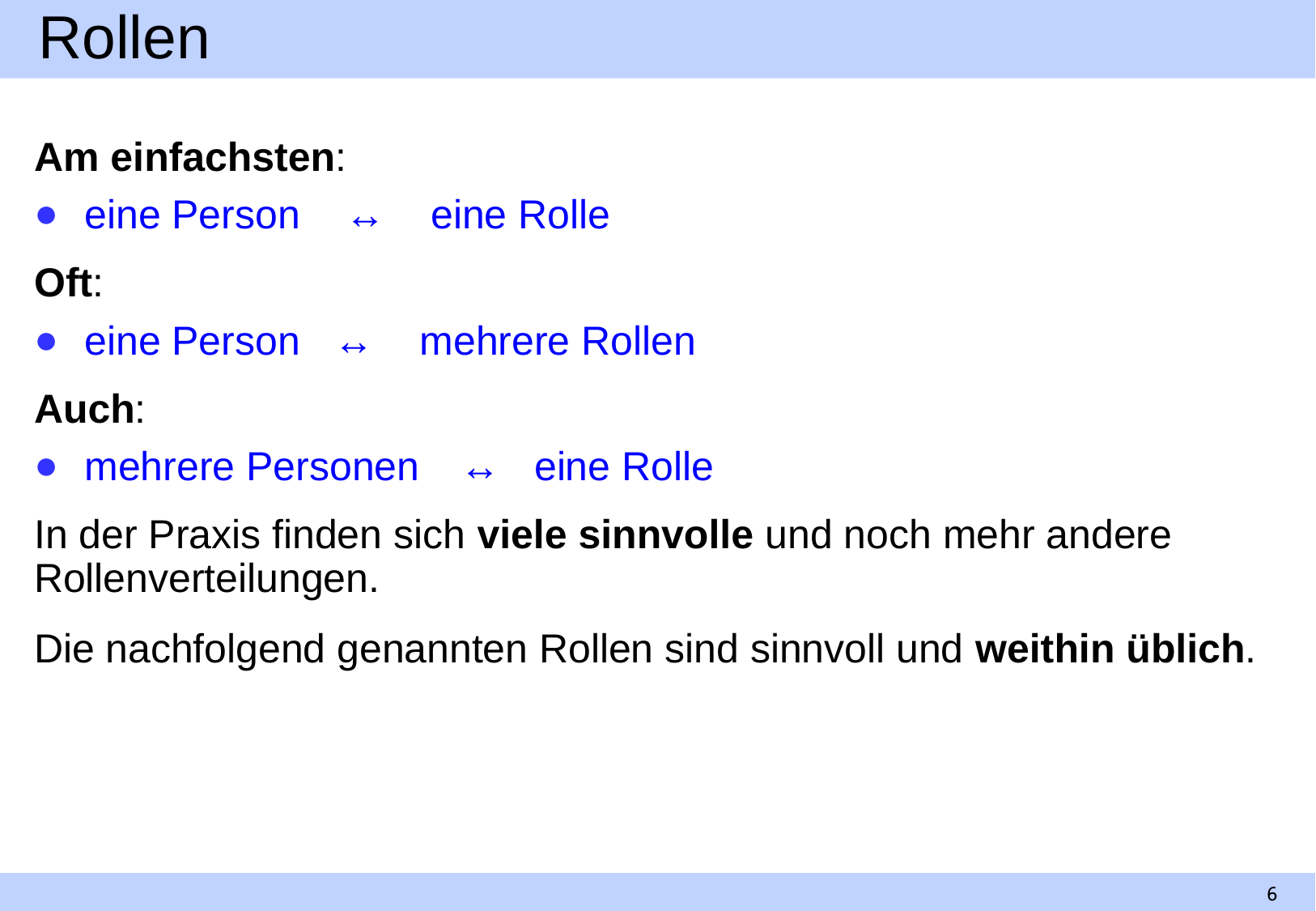

# Rollen
Am einfachsten:
eine Person    ↔    eine Rolle
Oft:
eine Person   ↔    mehrere Rollen
Auch:
mehrere Personen	 ↔   eine Rolle
In der Praxis finden sich viele sinnvolle und noch mehr andere Rollenverteilungen.
Die nachfolgend genannten Rollen sind sinnvoll und weithin üblich.

6